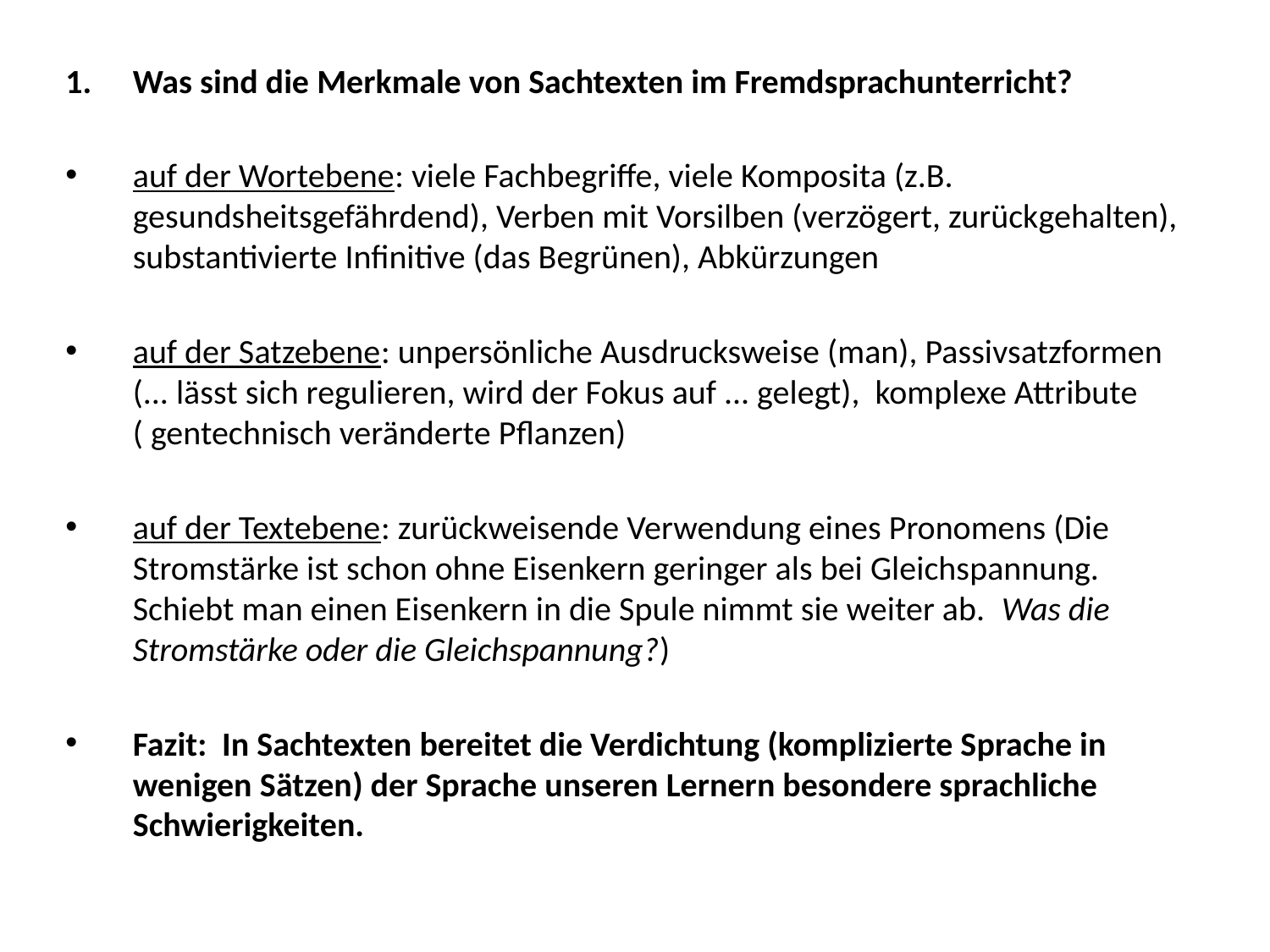

Was sind die Merkmale von Sachtexten im Fremdsprachunterricht?

auf der Wortebene: viele Fachbegriffe, viele Komposita (z.B. gesundsheitsgefährdend), Verben mit Vorsilben (verzögert, zurückgehalten), substantivierte Infinitive (das Begrünen), Abkürzungen

auf der Satzebene: unpersönliche Ausdrucksweise (man), Passivsatzformen (... lässt sich regulieren, wird der Fokus auf ... gelegt),  komplexe Attribute ( gentechnisch veränderte Pflanzen)

auf der Textebene: zurückweisende Verwendung eines Pronomens (Die Stromstärke ist schon ohne Eisenkern geringer als bei Gleichspannung.  Schiebt man einen Eisenkern in die Spule nimmt sie weiter ab.  Was die Stromstärke oder die Gleichspannung?)

Fazit:  In Sachtexten bereitet die Verdichtung (komplizierte Sprache in wenigen Sätzen) der Sprache unseren Lernern besondere sprachliche Schwierigkeiten.